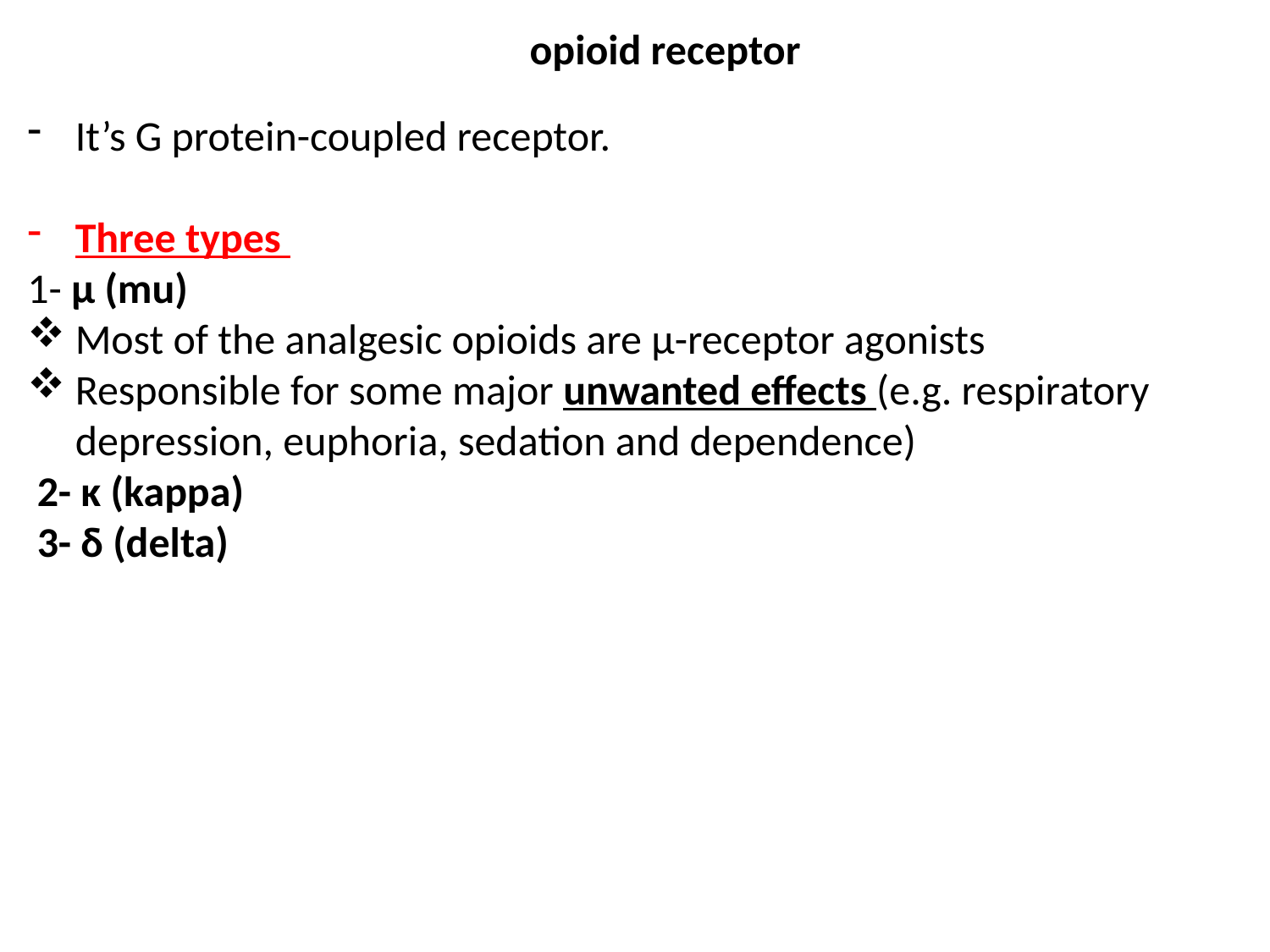

opioid receptor
It’s G protein-coupled receptor.

Three types
1- μ (mu)
Most of the analgesic opioids are μ-receptor agonists
Responsible for some major unwanted effects (e.g. respiratory depression, euphoria, sedation and dependence)
 2- κ (kappa)
 3- δ (delta)